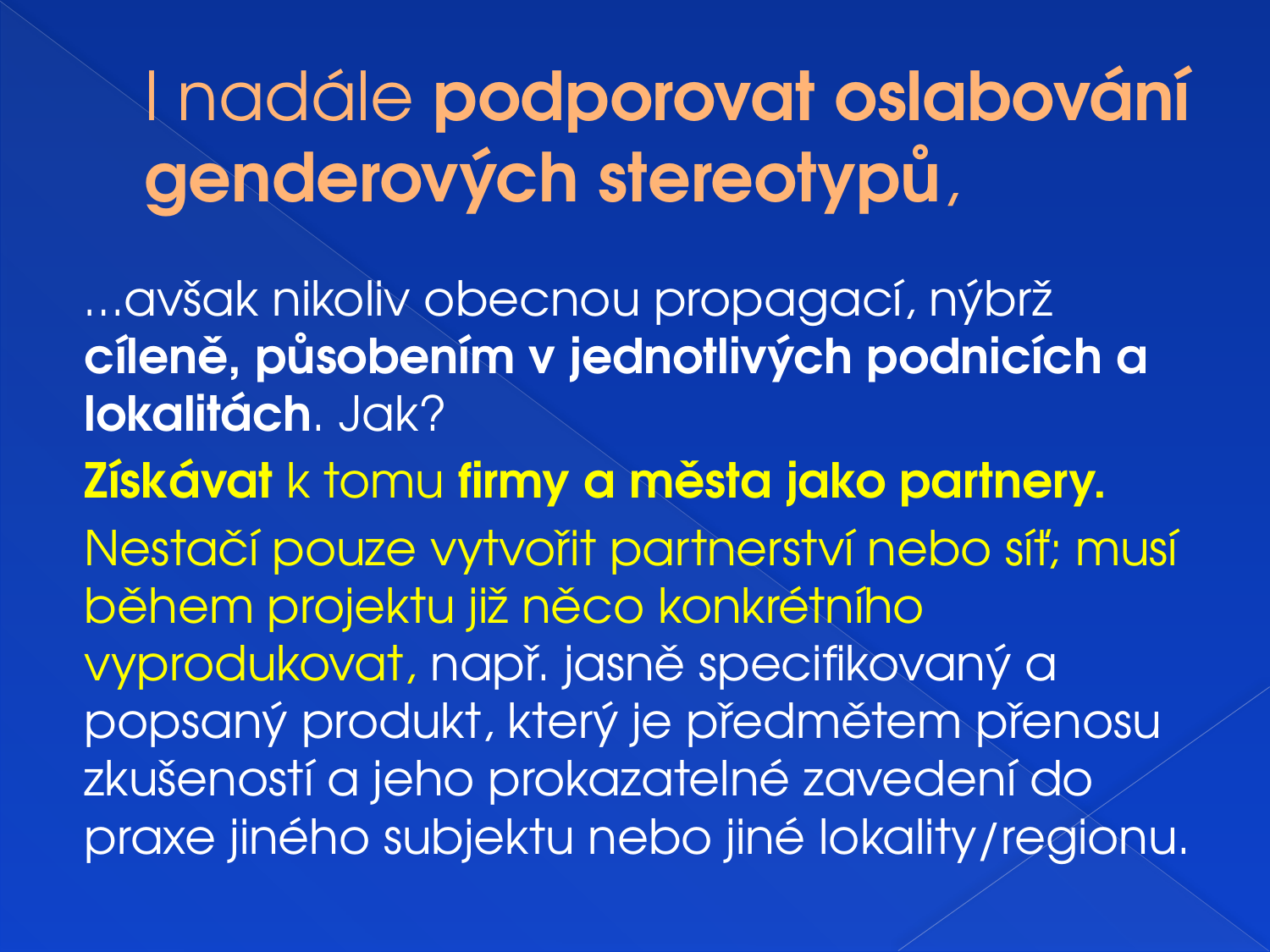

# I nadále podporovat oslabování genderových stereotypů,
…avšak nikoliv obecnou propagací, nýbrž cíleně, působením v jednotlivých podnicích a lokalitách. Jak?
Získávat k tomu firmy a města jako partnery.
Nestačí pouze vytvořit partnerství nebo síť; musí během projektu již něco konkrétního vyprodukovat, např. jasně specifikovaný a popsaný produkt, který je předmětem přenosu zkušeností a jeho prokazatelné zavedení do praxe jiného subjektu nebo jiné lokality/regionu.